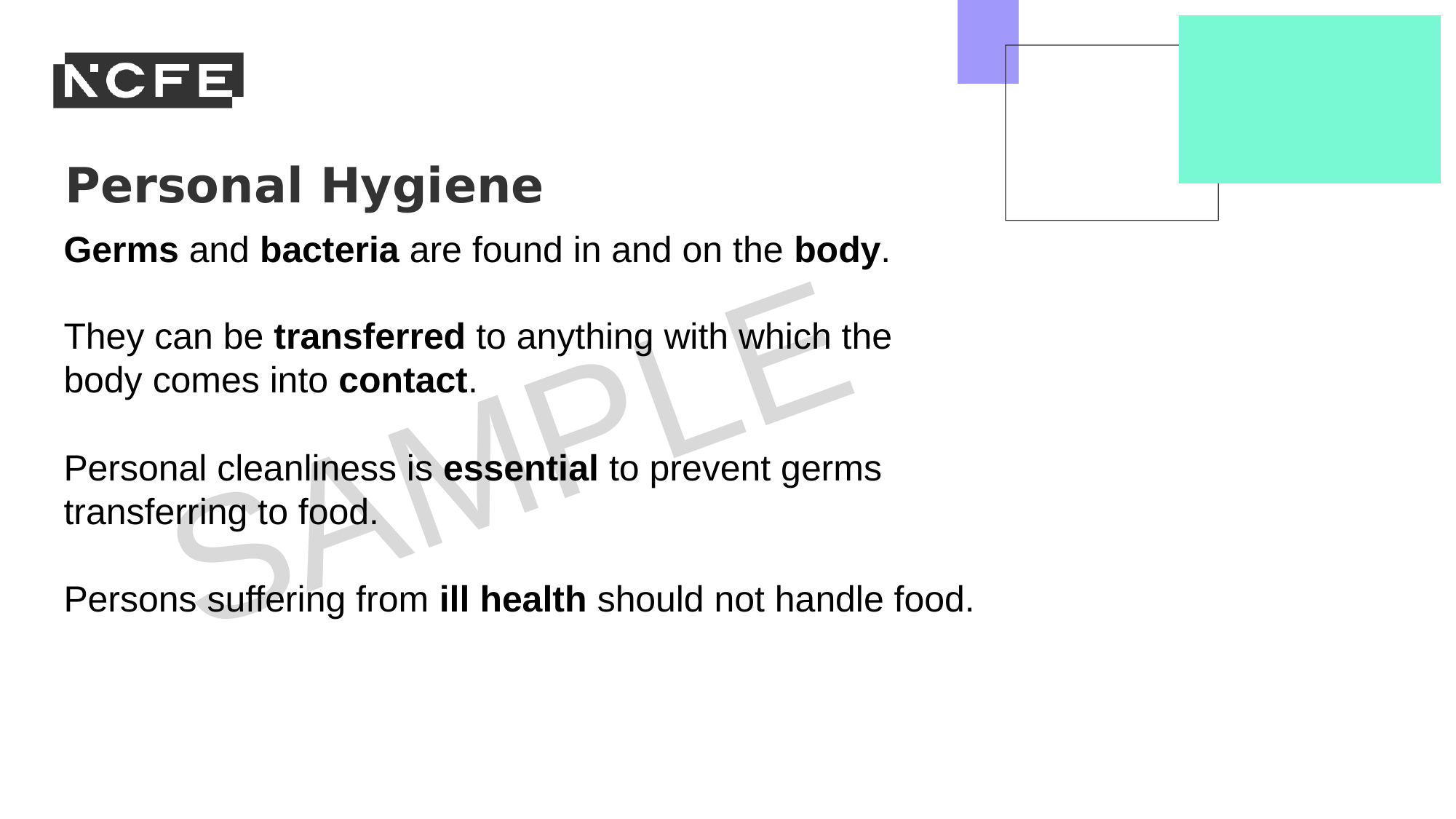

Personal Hygiene
Germs and bacteria are found in and on the body.

They can be transferred to anything with which the
body comes into contact.

Personal cleanliness is essential to prevent germs
transferring to food.

Persons suffering from ill health should not handle food.